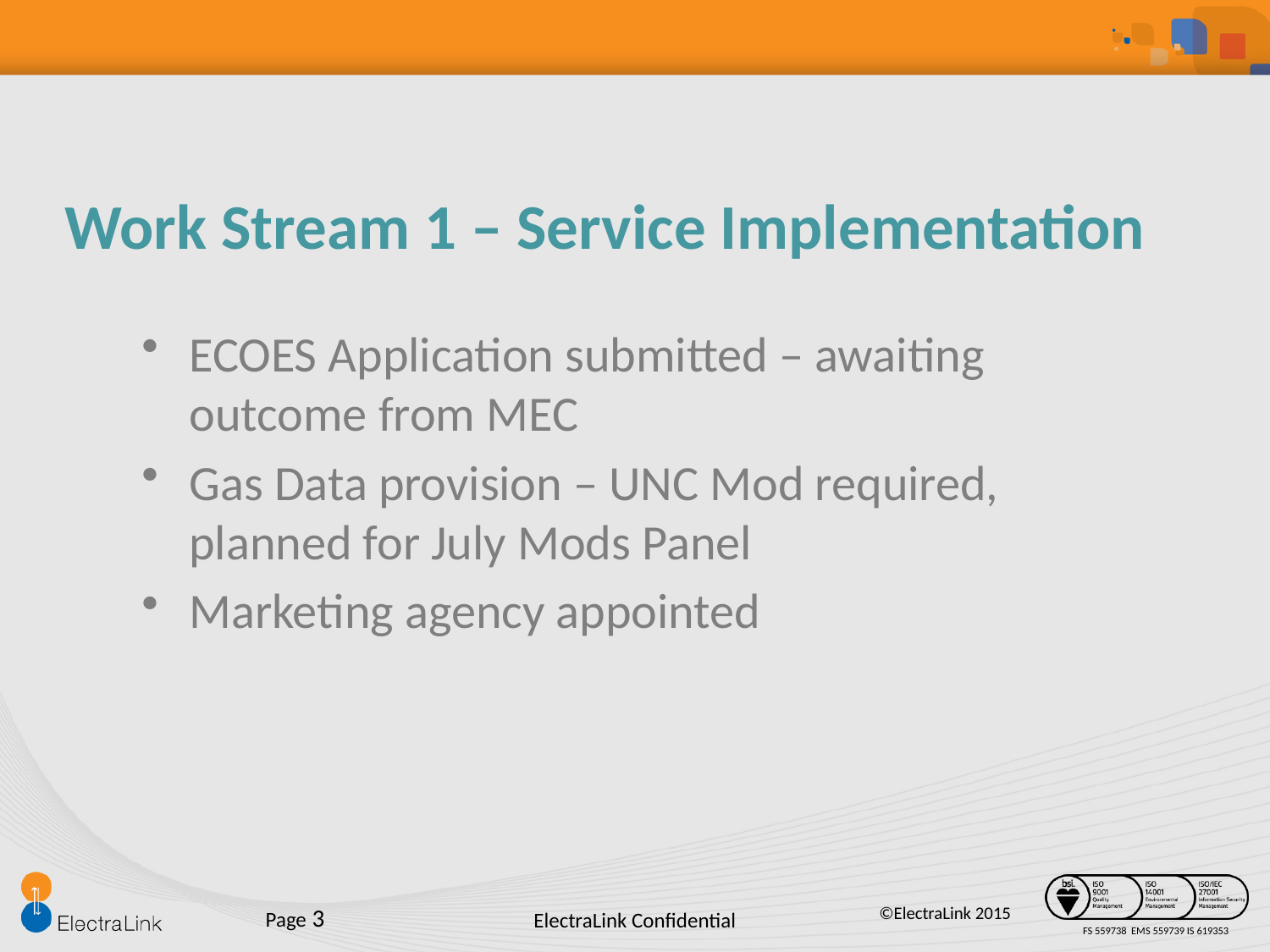

Work Stream 1 – Service Implementation
ECOES Application submitted – awaiting outcome from MEC
Gas Data provision – UNC Mod required, planned for July Mods Panel
Marketing agency appointed